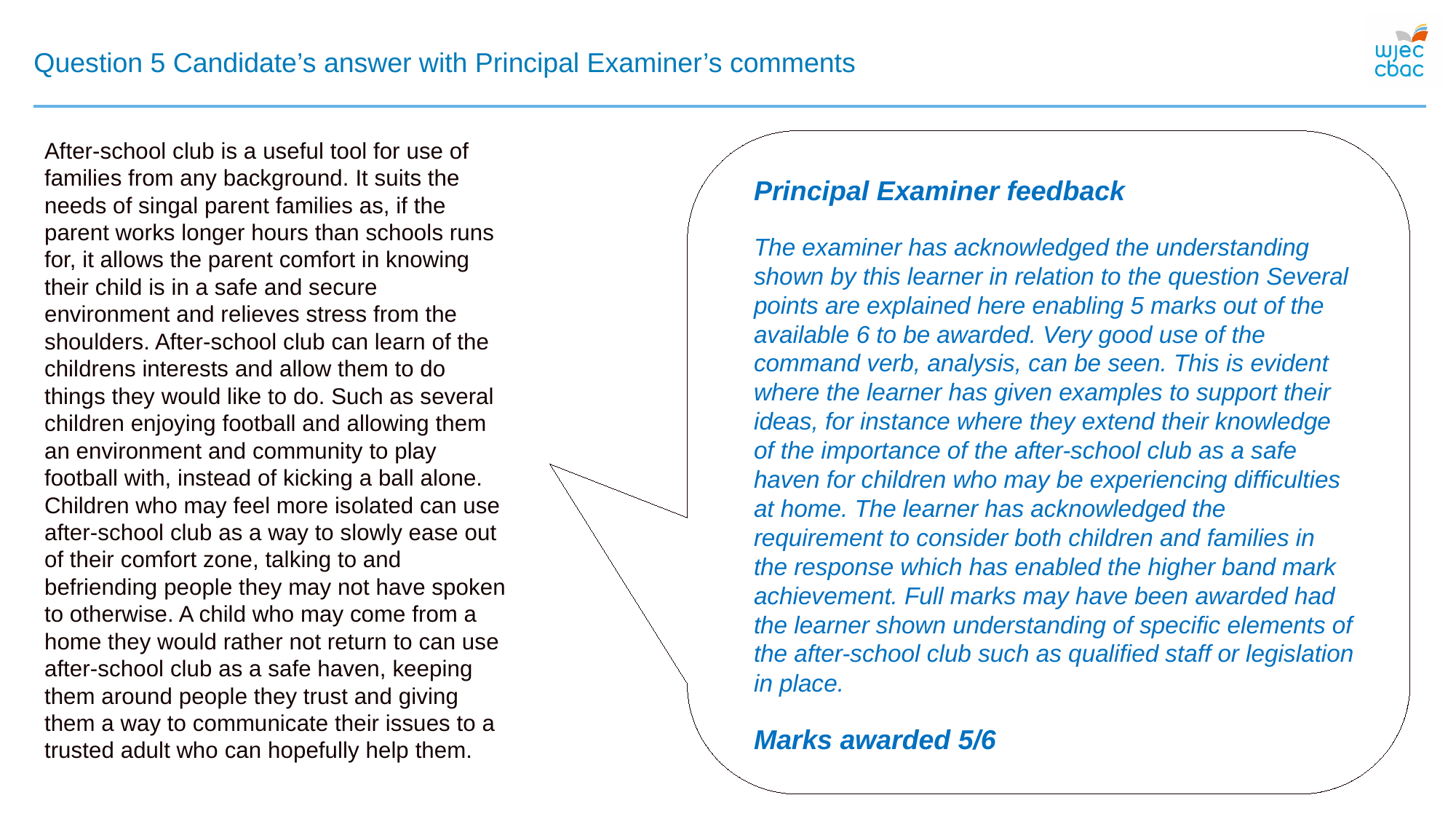

# Question 5 Candidate’s answer with Principal Examiner’s comments
After-school club is a useful tool for use of families from any background. It suits the needs of singal parent families as, if the parent works longer hours than schools runs for, it allows the parent comfort in knowing their child is in a safe and secure environment and relieves stress from the shoulders. After-school club can learn of the childrens interests and allow them to do things they would like to do. Such as several children enjoying football and allowing them an environment and community to play football with, instead of kicking a ball alone. Children who may feel more isolated can use after-school club as a way to slowly ease out of their comfort zone, talking to and befriending people they may not have spoken to otherwise. A child who may come from a home they would rather not return to can use after-school club as a safe haven, keeping them around people they trust and giving them a way to communicate their issues to a trusted adult who can hopefully help them.

Principal Examiner feedback

The examiner has acknowledged the understanding shown by this learner in relation to the question Several points are explained here enabling 5 marks out of the available 6 to be awarded. Very good use of the command verb, analysis, can be seen. This is evident where the learner has given examples to support their ideas, for instance where they extend their knowledge of the importance of the after-school club as a safe haven for children who may be experiencing difficulties at home. The learner has acknowledged the requirement to consider both children and families in the response which has enabled the higher band mark achievement. Full marks may have been awarded had the learner shown understanding of specific elements of the after-school club such as qualified staff or legislation in place.

Marks awarded 5/6